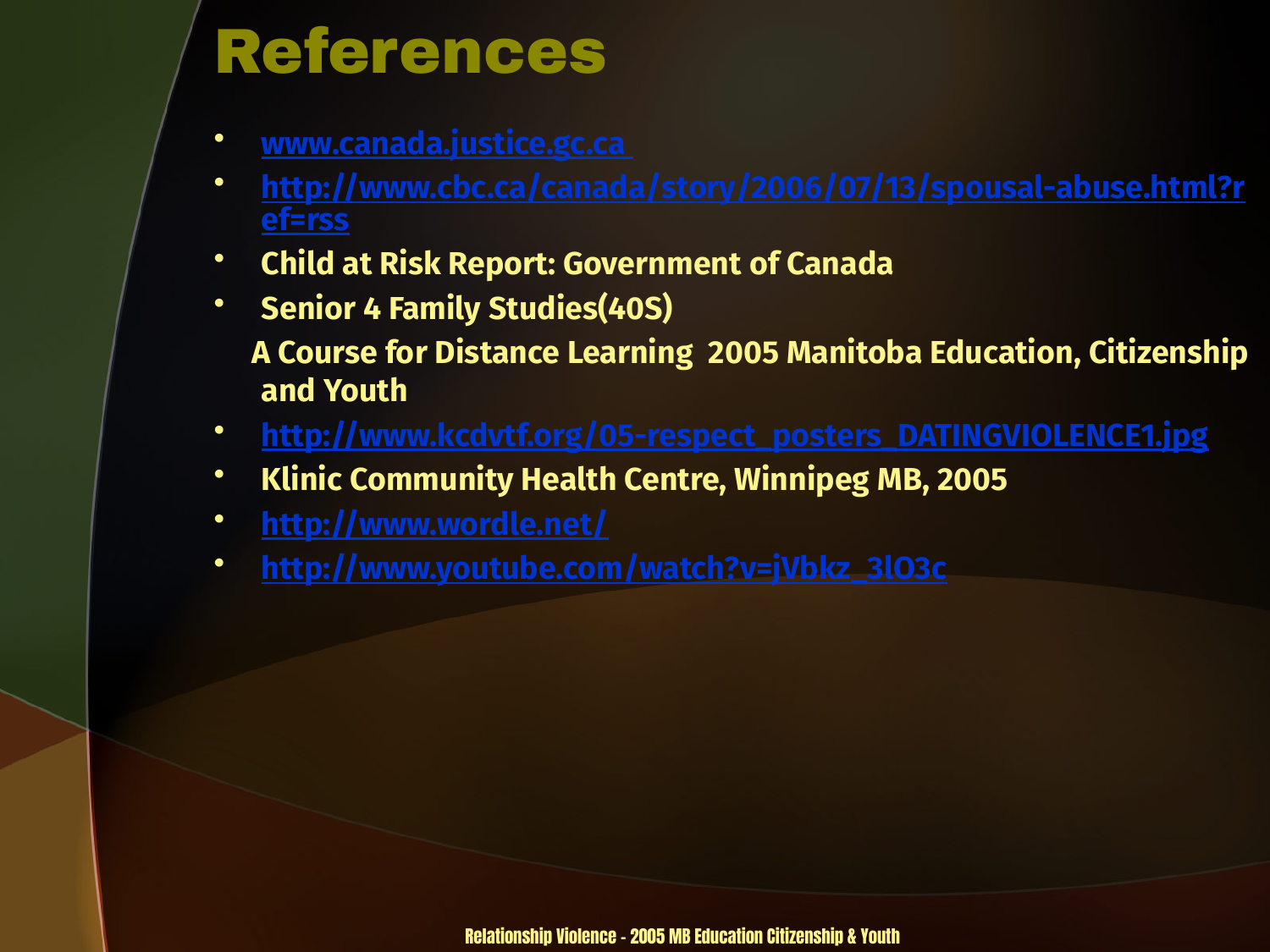

# References
www.canada.justice.gc.ca
http://www.cbc.ca/canada/story/2006/07/13/spousal-abuse.html?ref=rss
Child at Risk Report: Government of Canada
Senior 4 Family Studies(40S)
     A Course for Distance Learning  2005 Manitoba Education, Citizenship and Youth
http://www.kcdvtf.org/05-respect_posters_DATINGVIOLENCE1.jpg
Klinic Community Health Centre, Winnipeg MB, 2005
http://www.wordle.net/
http://www.youtube.com/watch?v=jVbkz_3lO3c

Relationship Violence - 2005 MB Education Citizenship & Youth